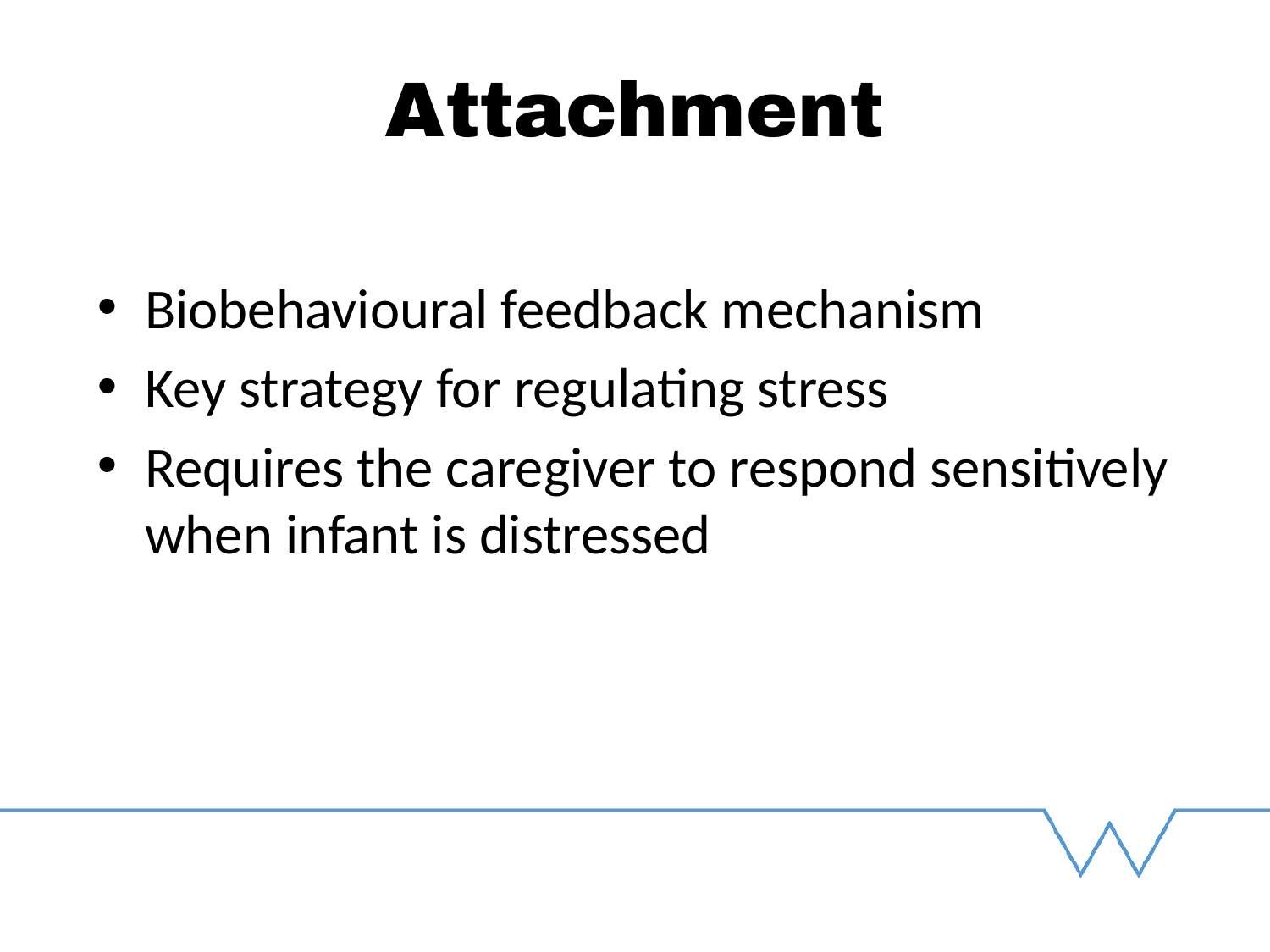

# Attachment
Biobehavioural feedback mechanism
Key strategy for regulating stress
Requires the caregiver to respond sensitively when infant is distressed